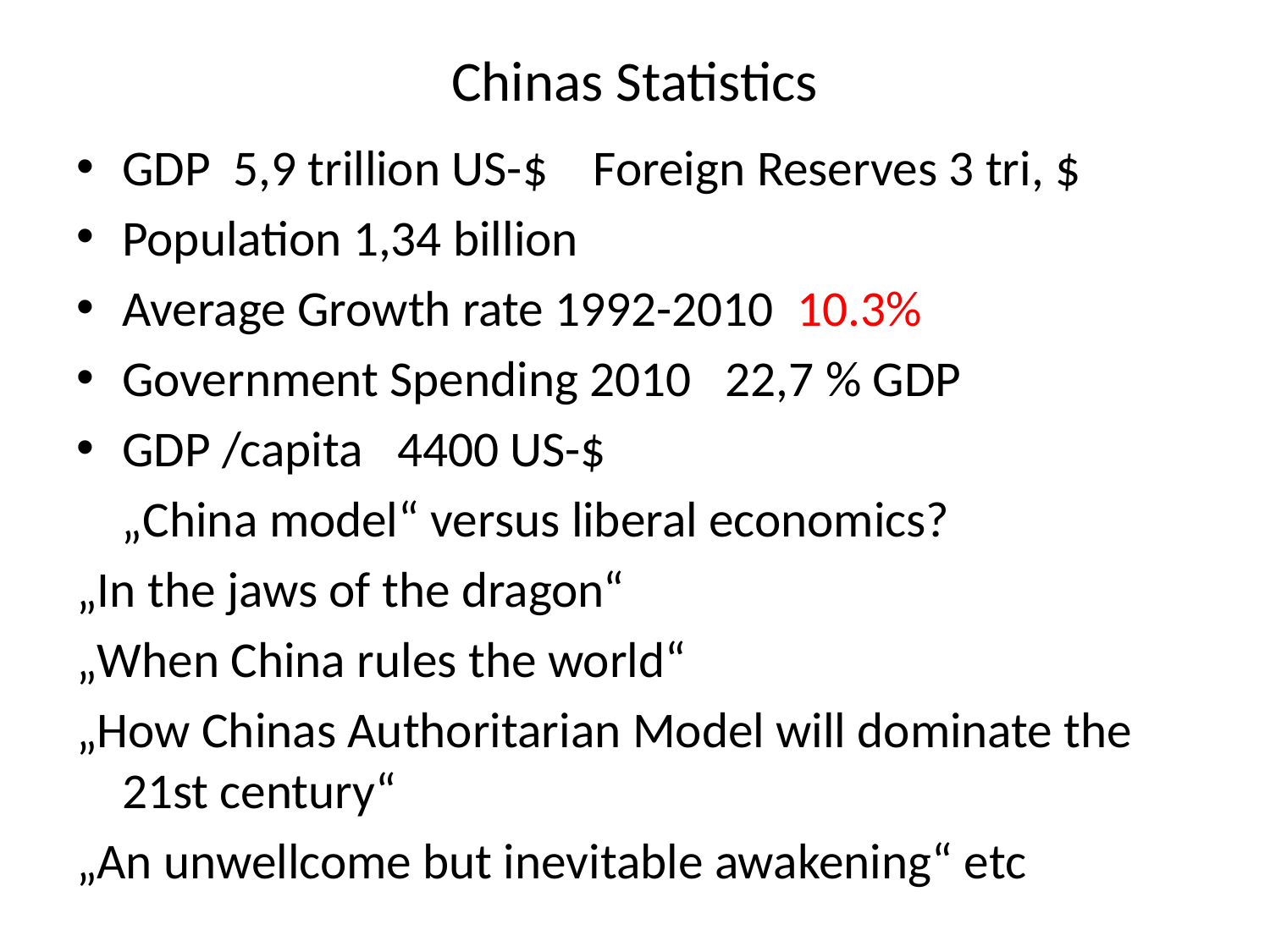

# Chinas Statistics
GDP  5,9 trillion US-$    Foreign Reserves 3 tri, $
Population 1,34 billion
Average Growth rate 1992-2010  10.3%
Government Spending 2010   22,7 % GDP
GDP /capita   4400 US-$
    „China model“ versus liberal economics?
„In the jaws of the dragon“
„When China rules the world“
„How Chinas Authoritarian Model will dominate the 21st century“
„An unwellcome but inevitable awakening“ etc